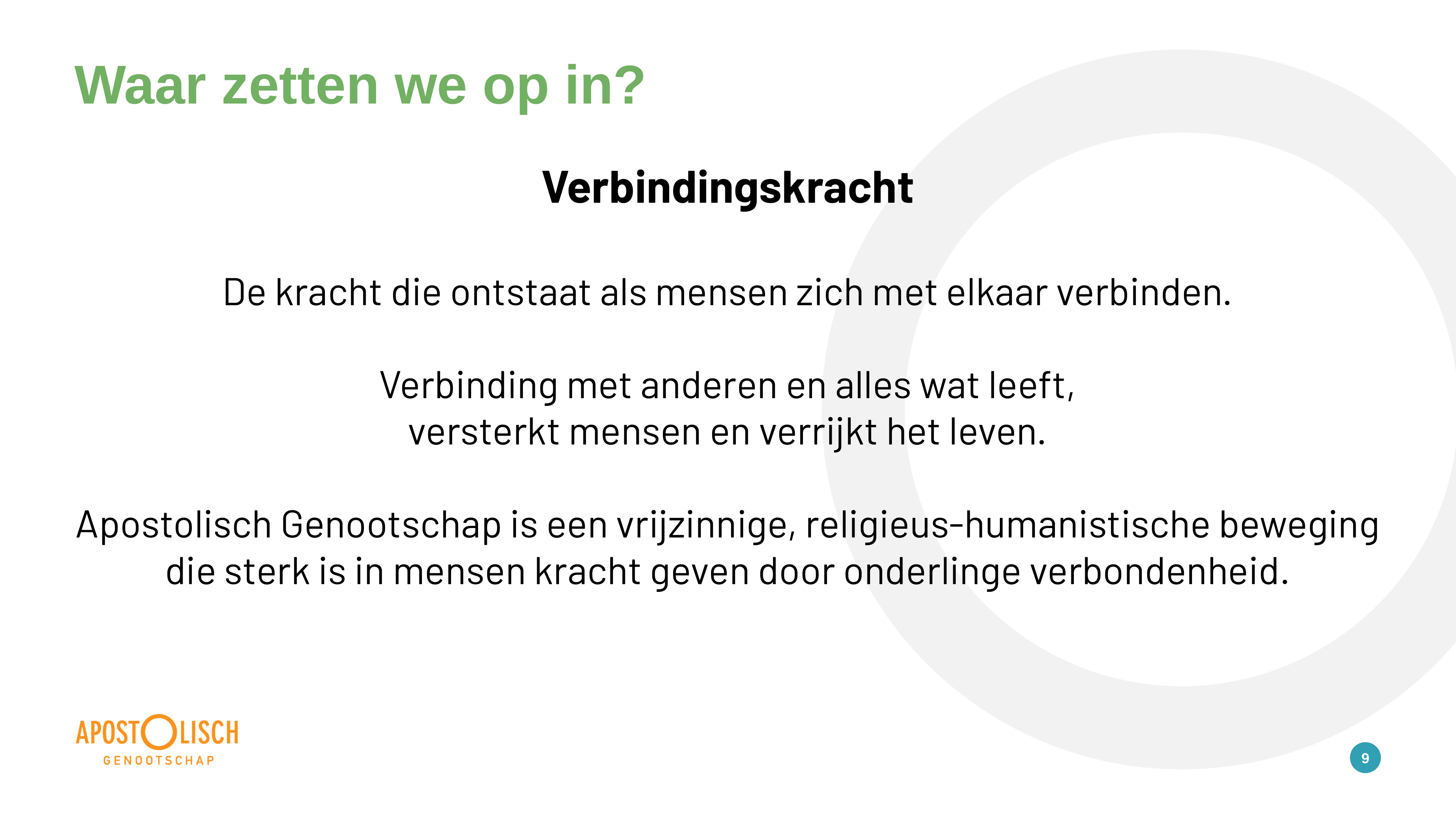

# Waar zetten we op in?
Verbindingskracht

De kracht die ontstaat als mensen zich met elkaar verbinden.
Verbinding met anderen en alles wat leeft,
versterkt mensen en verrijkt het leven.

Apostolisch Genootschap is een vrijzinnige, religieus-humanistische beweging
die sterk is in mensen kracht geven door onderlinge verbondenheid.

9